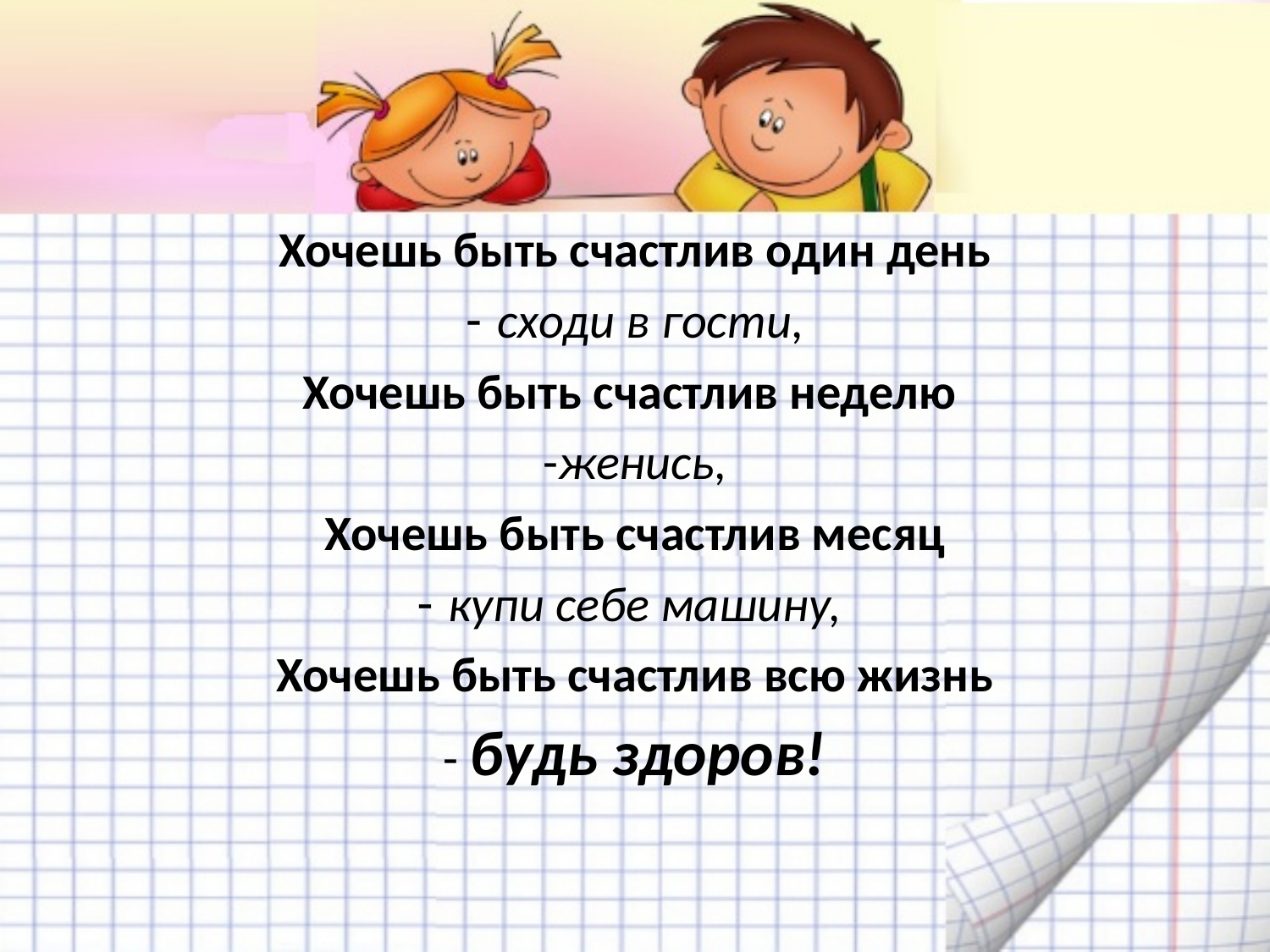

Хочешь быть счастлив один день
сходи в гости,
Хочешь быть счастлив неделю
-женись,
Хочешь быть счастлив месяц
купи себе машину,
Хочешь быть счастлив всю жизнь
- будь здоров!

#